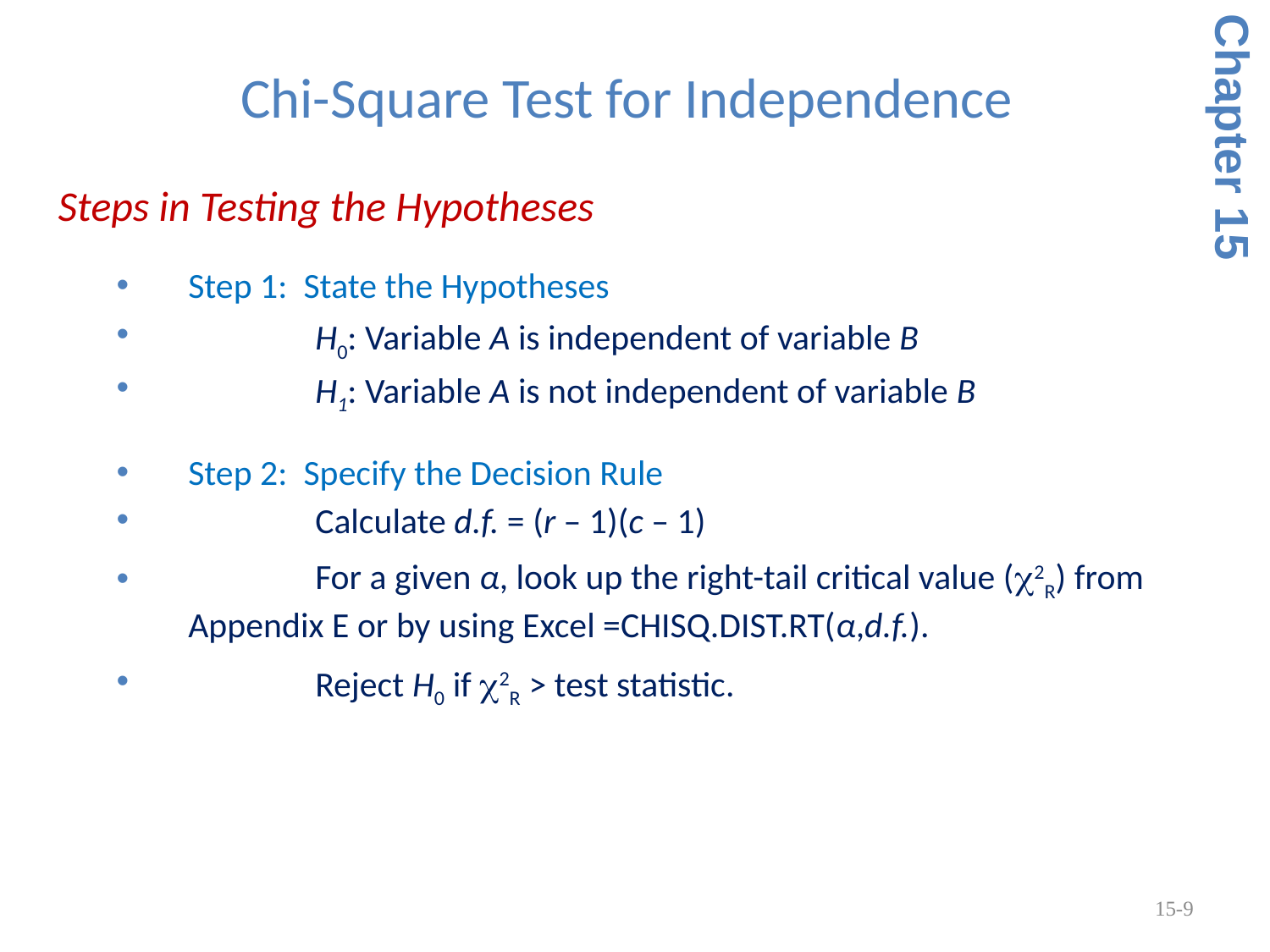

# Chi-Square Test for Independence
Chapter 15
 Steps in Testing the Hypotheses
Step 1:  State the Hypotheses
	H0: Variable A is independent of variable B
	H1: Variable A is not independent of variable B

Step 2:  Specify the Decision Rule
	Calculate d.f. = (r – 1)(c – 1)
	For a given α, look up the right-tail critical value (χ2R) from     	Appendix E or by using Excel =CHISQ.DIST.RT(α,d.f.).
	Reject H0 if χ2R > test statistic.
15-9